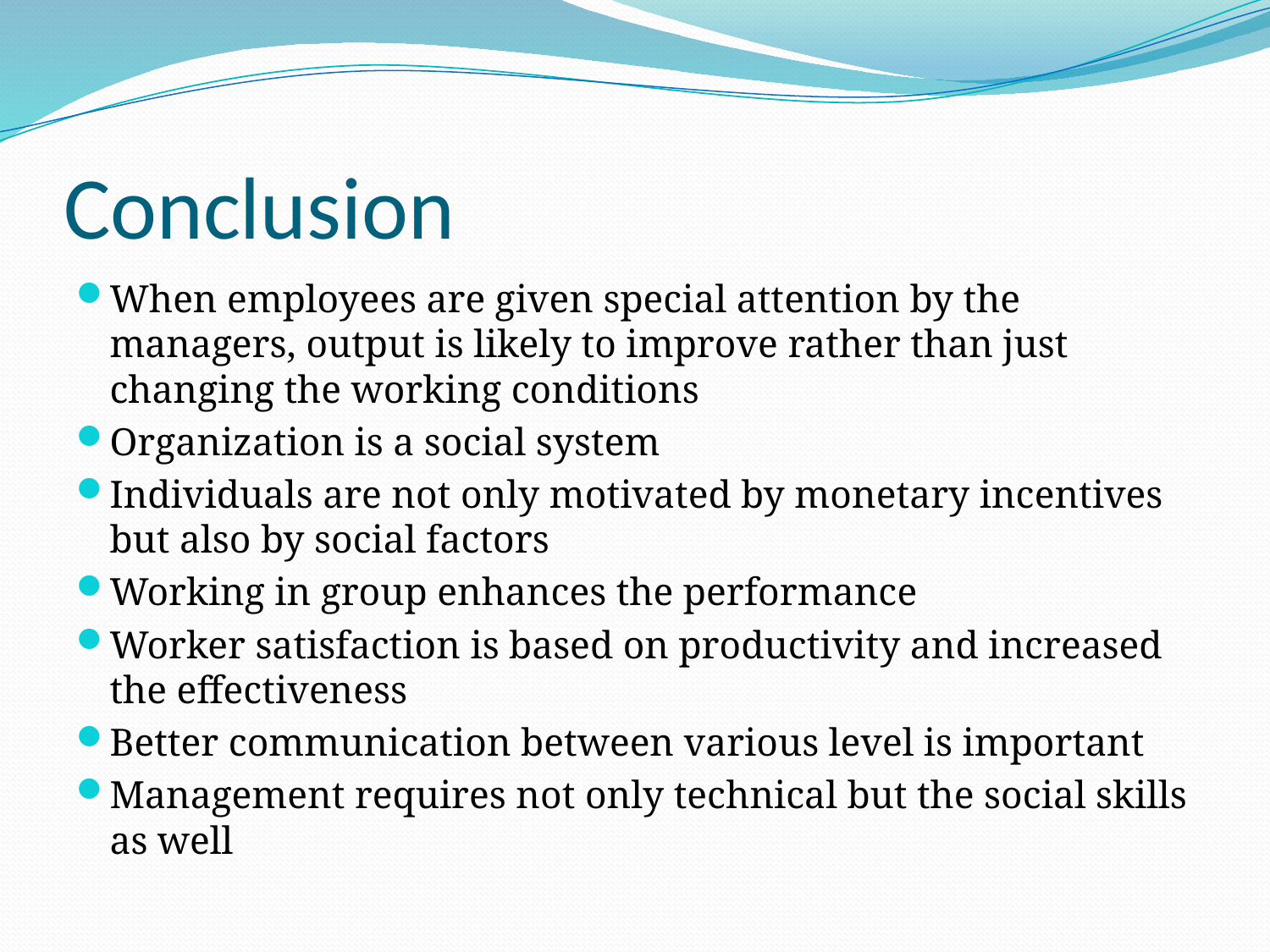

# Conclusion
When employees are given special attention by the managers, output is likely to improve rather than just changing the working conditions
Organization is a social system
Individuals are not only motivated by monetary incentives but also by social factors
Working in group enhances the performance
Worker satisfaction is based on productivity and increased the effectiveness
Better communication between various level is important
Management requires not only technical but the social skills as well